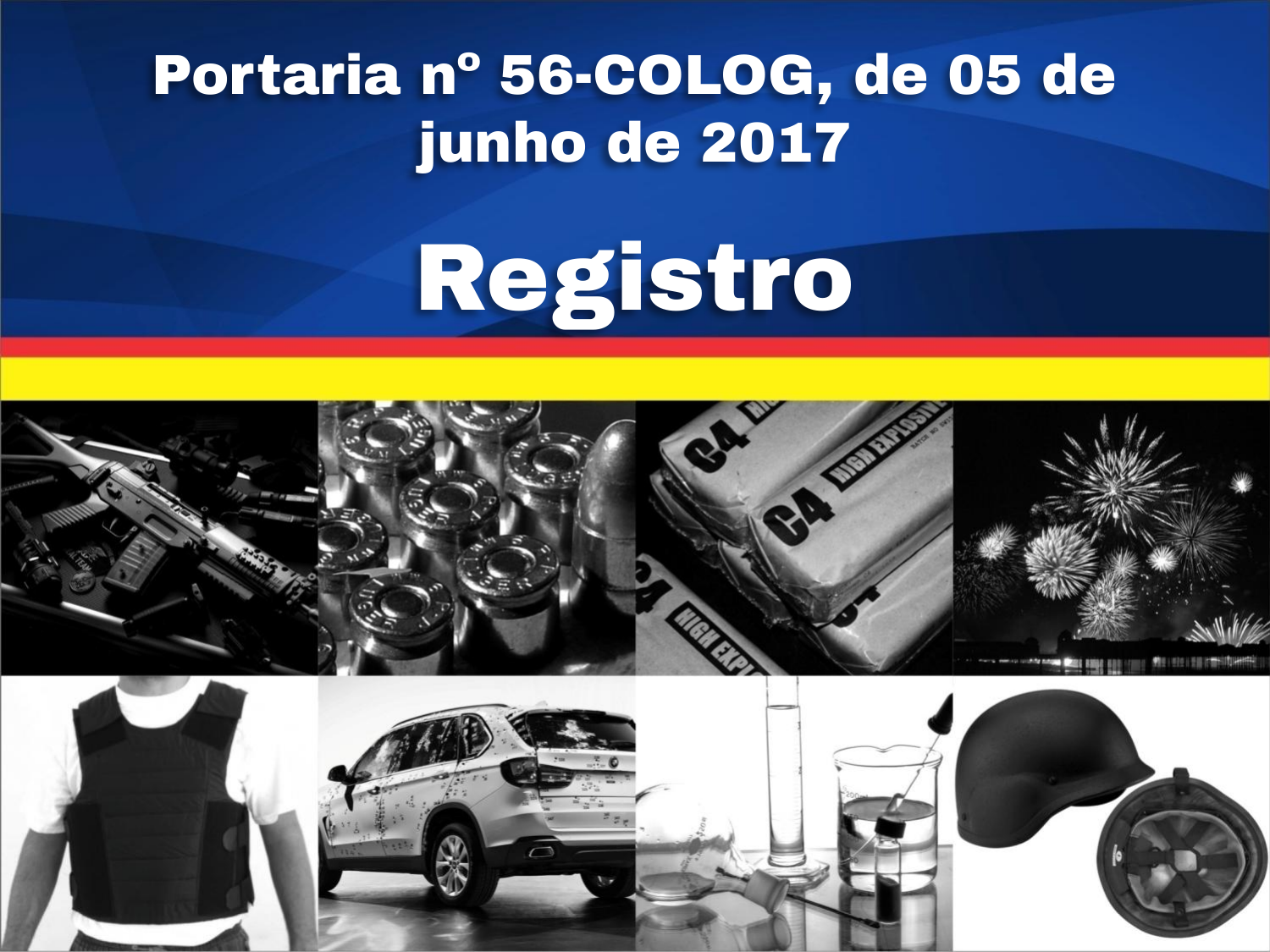

Portaria nº 56-COLOG, de 05 de junho de 2017

Registro